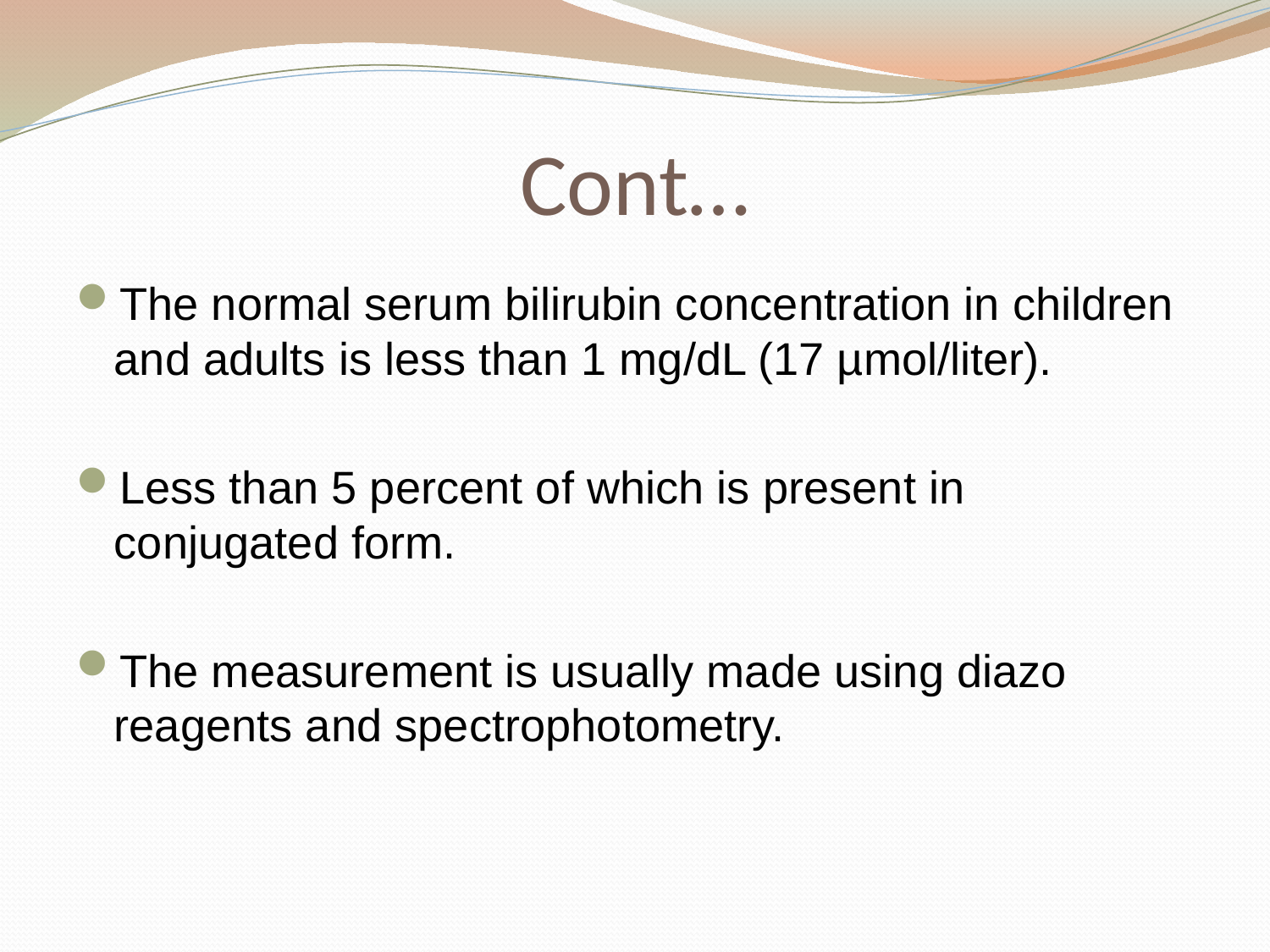

# Cont…
The normal serum bilirubin concentration in children and adults is less than 1 mg/dL (17 µmol/liter).

Less than 5 percent of which is present in conjugated form.

The measurement is usually made using diazo reagents and spectrophotometry.